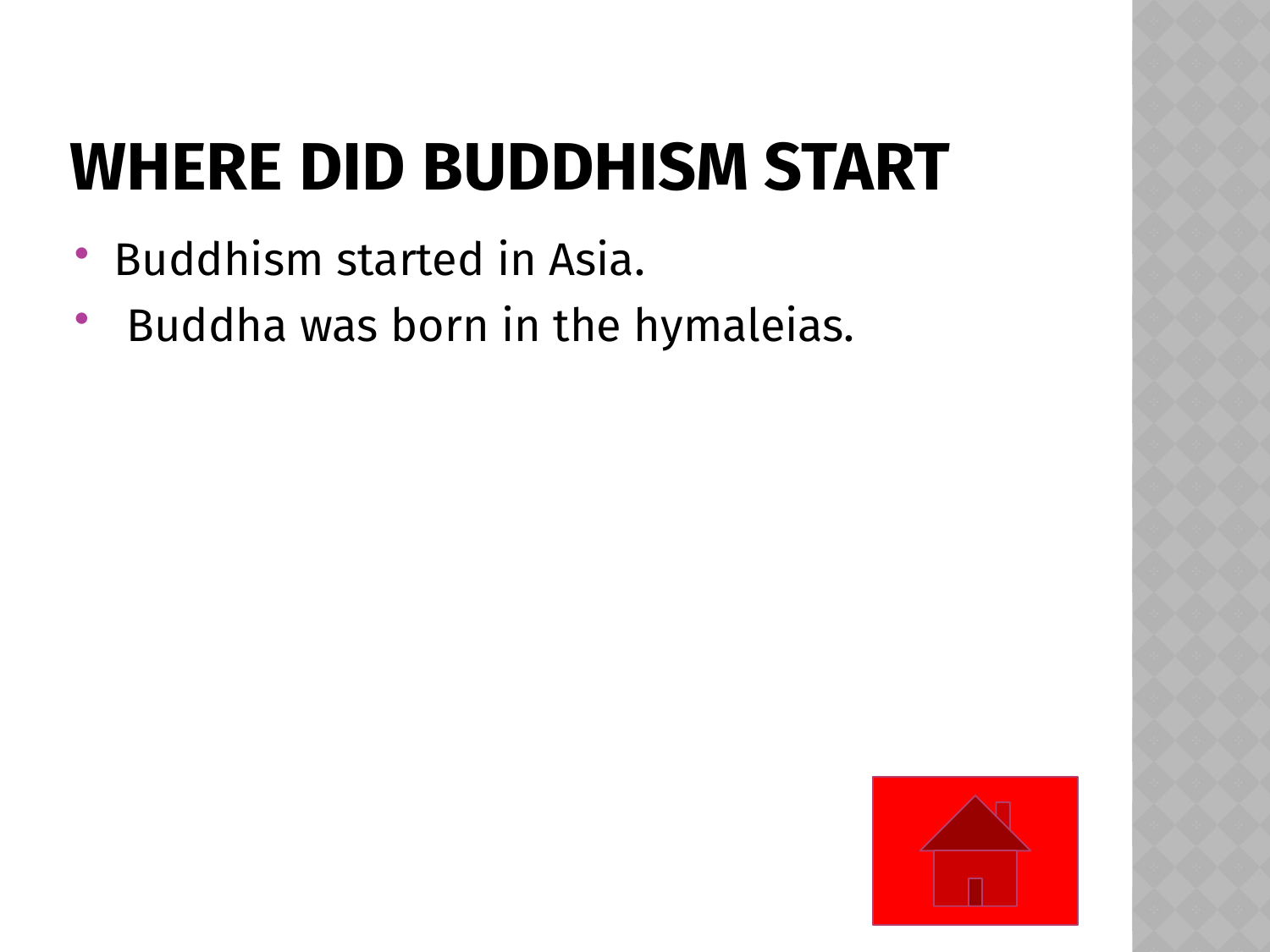

# Where did buddhism start
Buddhism started in Asia.
 Buddha was born in the hymaleias.